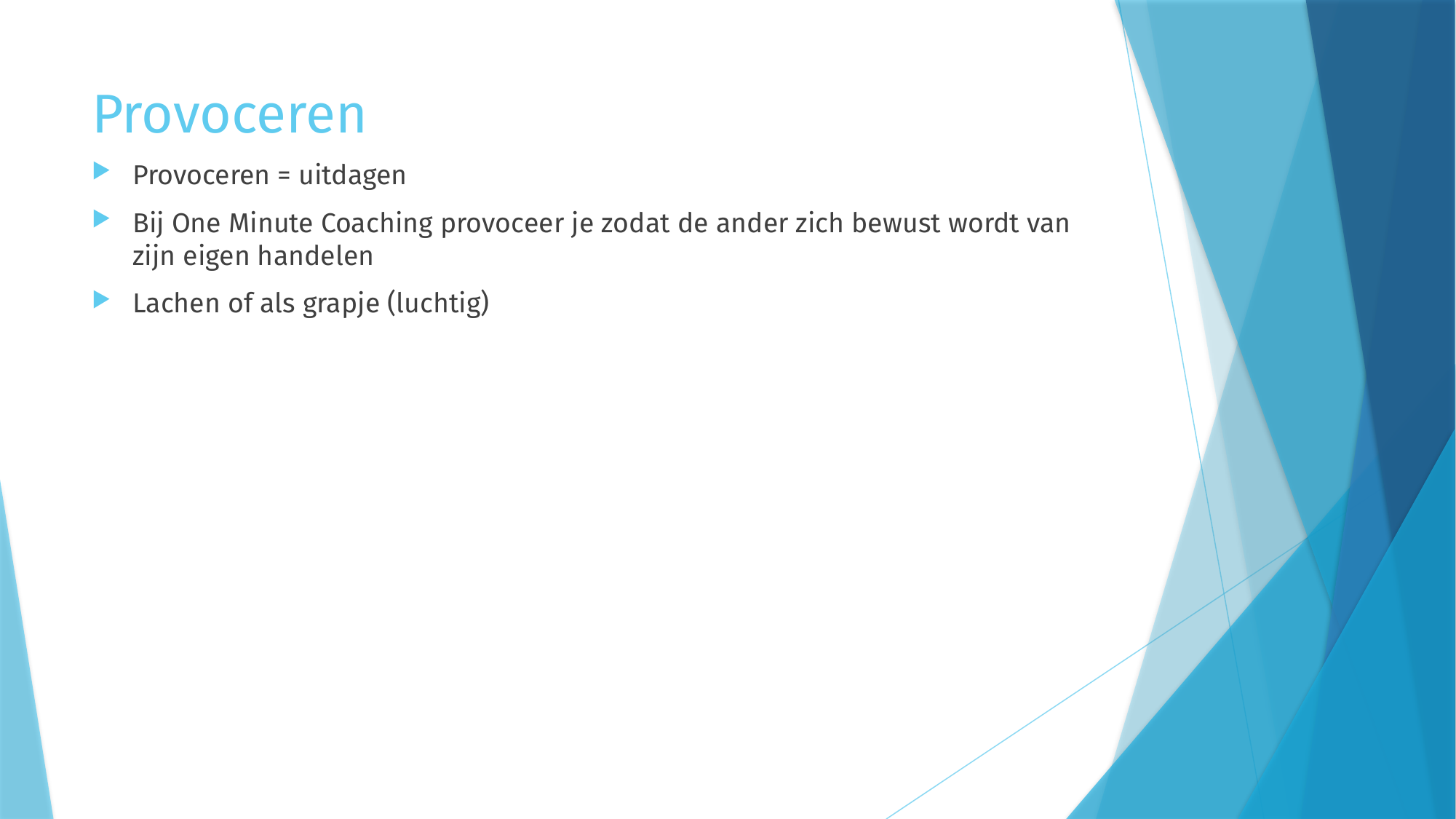

# Provoceren
Provoceren = uitdagen
Bij One Minute Coaching provoceer je zodat de ander zich bewust wordt van zijn eigen handelen
Lachen of als grapje (luchtig)